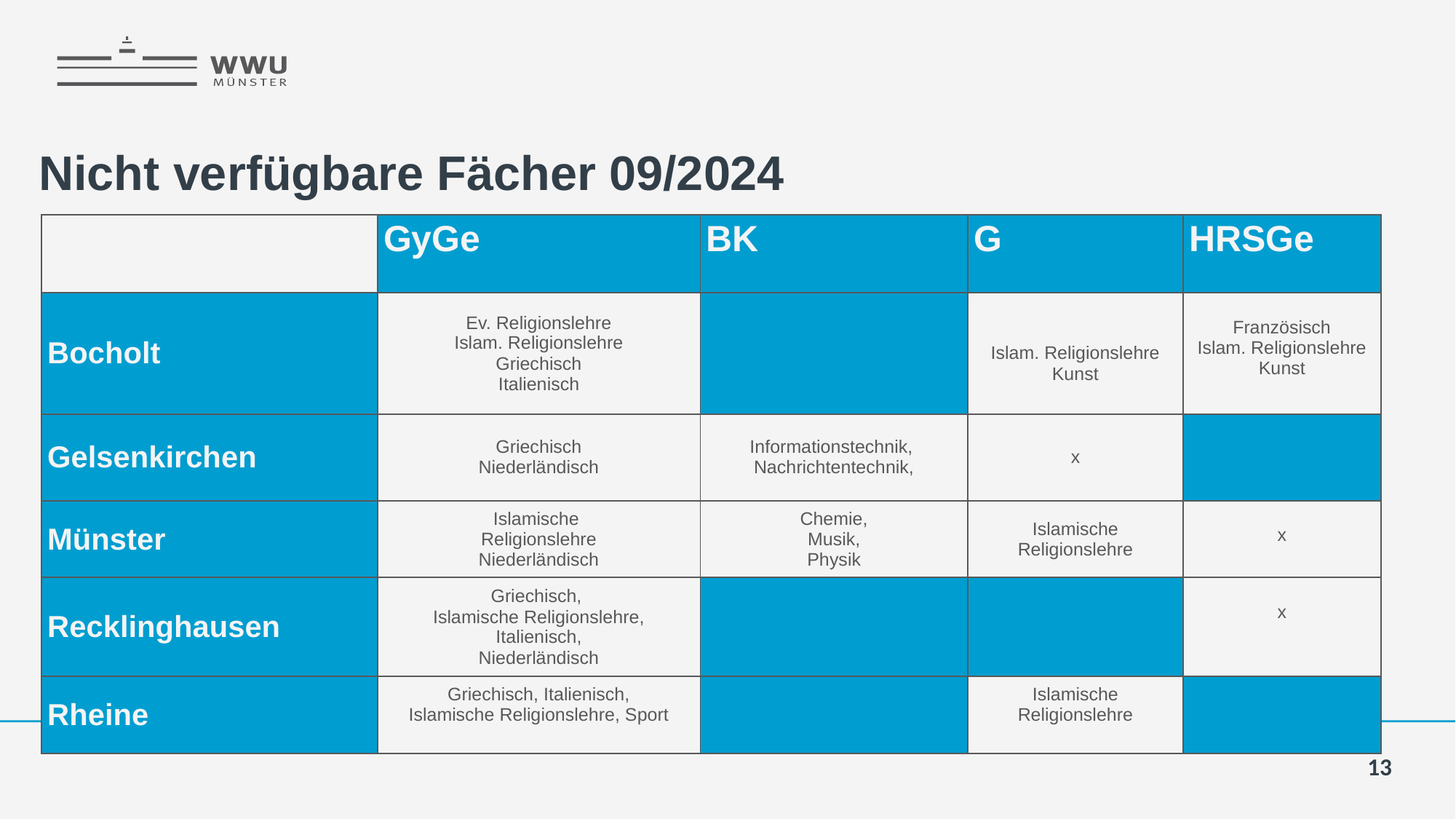

# Nicht verfügbare Fächer 09/2024
|  | GyGe | BK | G | HRSGe |
| --- | --- | --- | --- | --- |
| Bocholt | Ev. Religionslehre Islam. Religionslehre Griechisch Italienisch |  | Islam. Religionslehre Kunst | Französisch Islam. Religionslehre Kunst |
| Gelsenkirchen | Griechisch Niederländisch | Informationstechnik, Nachrichtentechnik, | x |  |
| Münster | Islamische Religionslehre Niederländisch | Chemie, Musik, Physik | Islamische Religionslehre | x |
| Recklinghausen | Griechisch, Islamische Religionslehre, Italienisch, Niederländisch |  |  | x |
| Rheine | Griechisch, Italienisch, Islamische Religionslehre, Sport |  | Islamische Religionslehre |  |
13